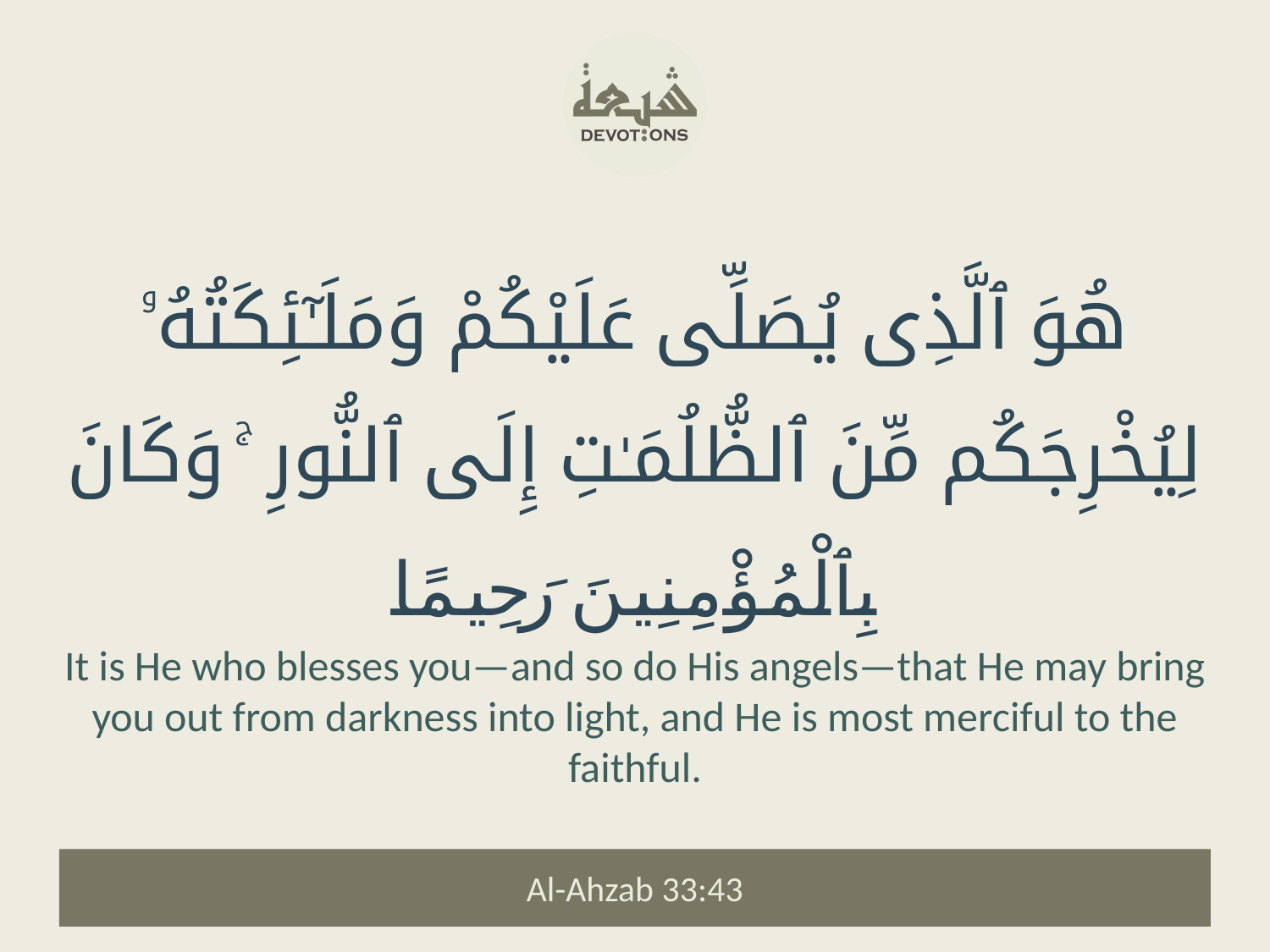

هُوَ ٱلَّذِى يُصَلِّى عَلَيْكُمْ وَمَلَـٰٓئِكَتُهُۥ لِيُخْرِجَكُم مِّنَ ٱلظُّلُمَـٰتِ إِلَى ٱلنُّورِ ۚ وَكَانَ بِٱلْمُؤْمِنِينَ رَحِيمًا
It is He who blesses you—and so do His angels—that He may bring you out from darkness into light, and He is most merciful to the faithful.
Al-Ahzab 33:43